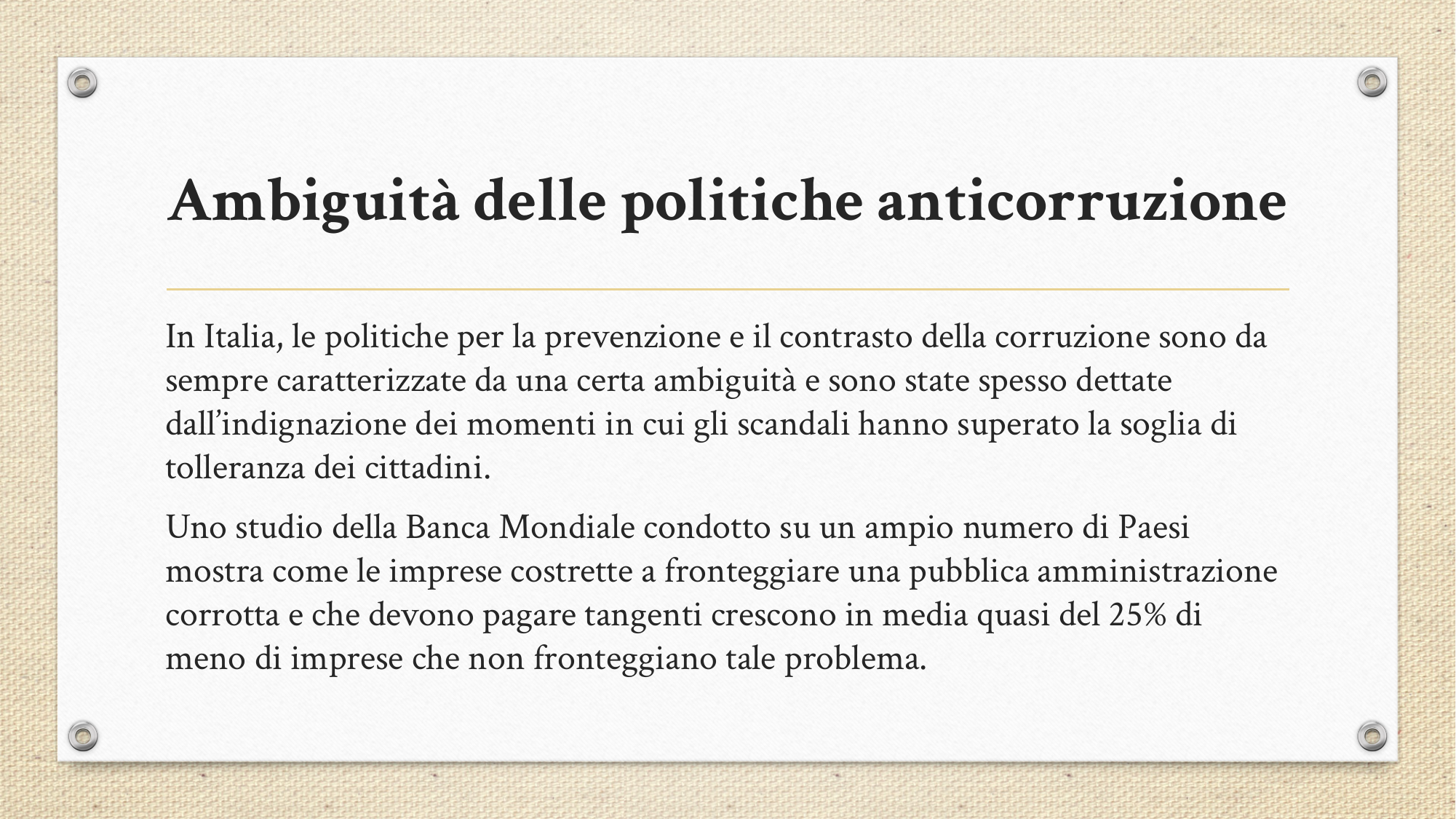

# Ambiguità delle politiche anticorruzione
In Italia, le politiche per la prevenzione e il contrasto della corruzione sono da sempre caratterizzate da una certa ambiguità e sono state spesso dettate dall’indignazione dei momenti in cui gli scandali hanno superato la soglia di tolleranza dei cittadini.
Uno studio della Banca Mondiale condotto su un ampio numero di Paesi mostra come le imprese costrette a fronteggiare una pubblica amministrazione corrotta e che devono pagare tangenti crescono in media quasi del 25% di meno di imprese che non fronteggiano tale problema.